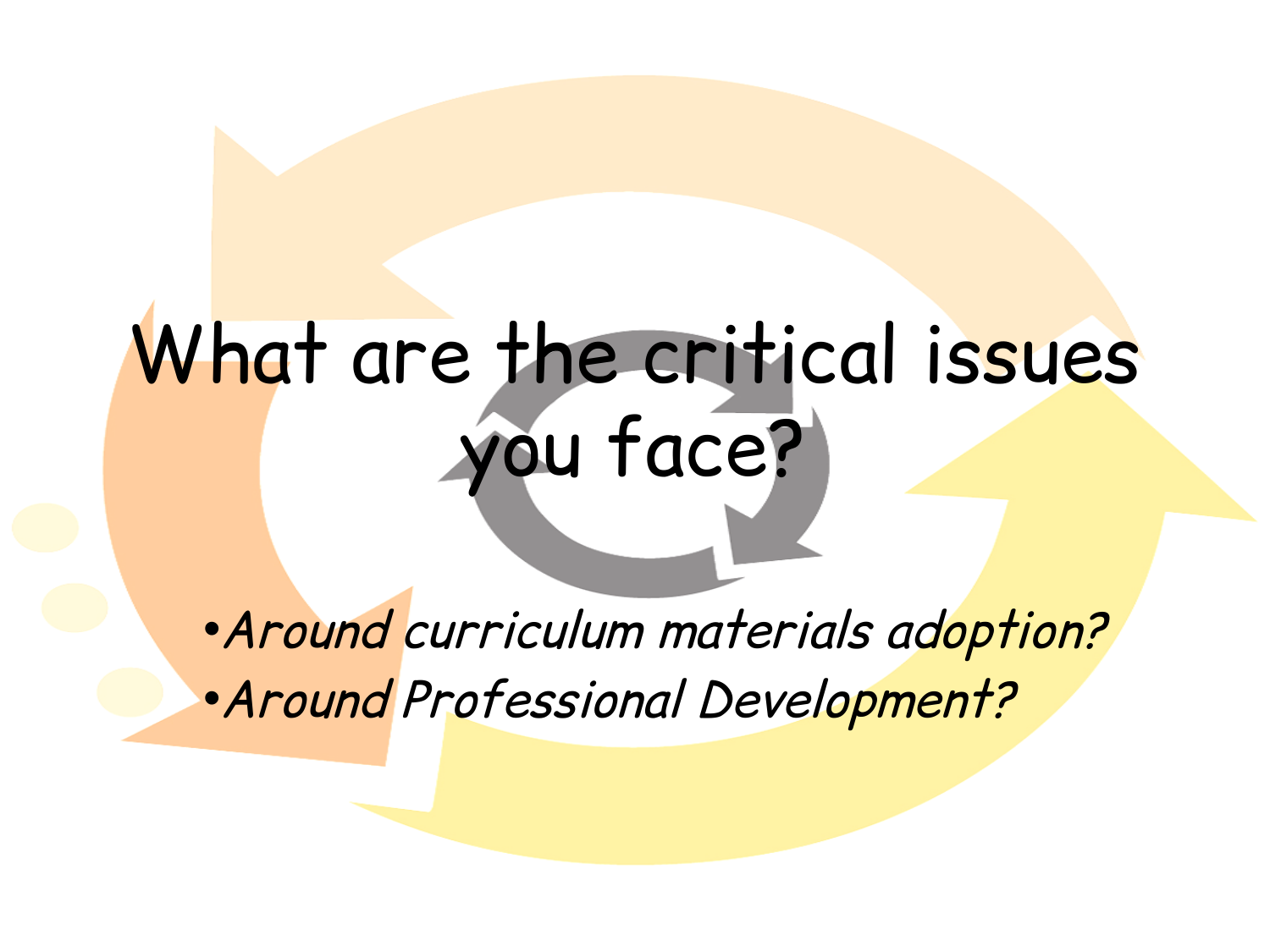

# What are the critical issues you face?
Around curriculum materials adoption?
Around Professional Development?